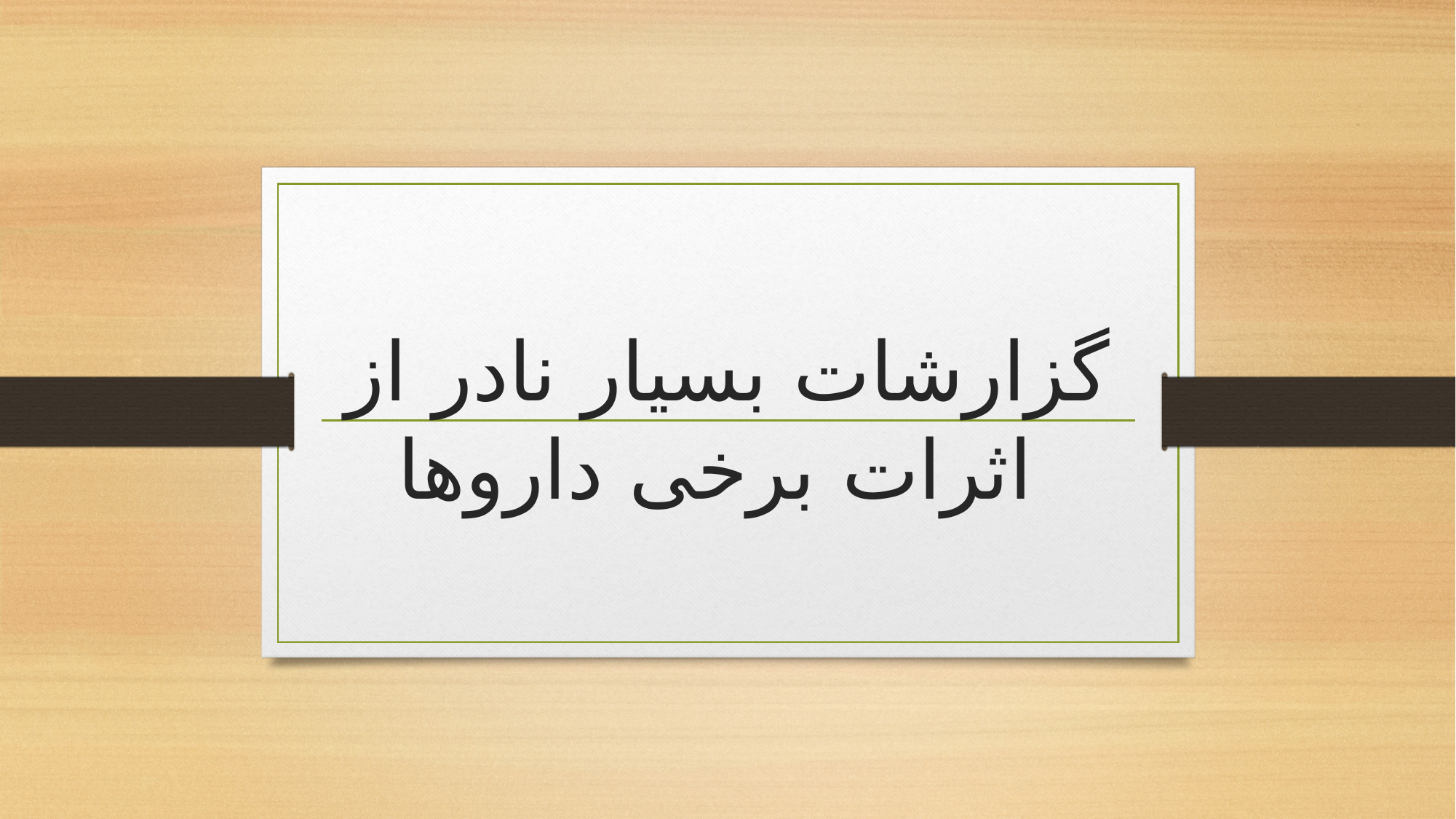

# گزارشات بسيار نادر از اثرات برخی داروها